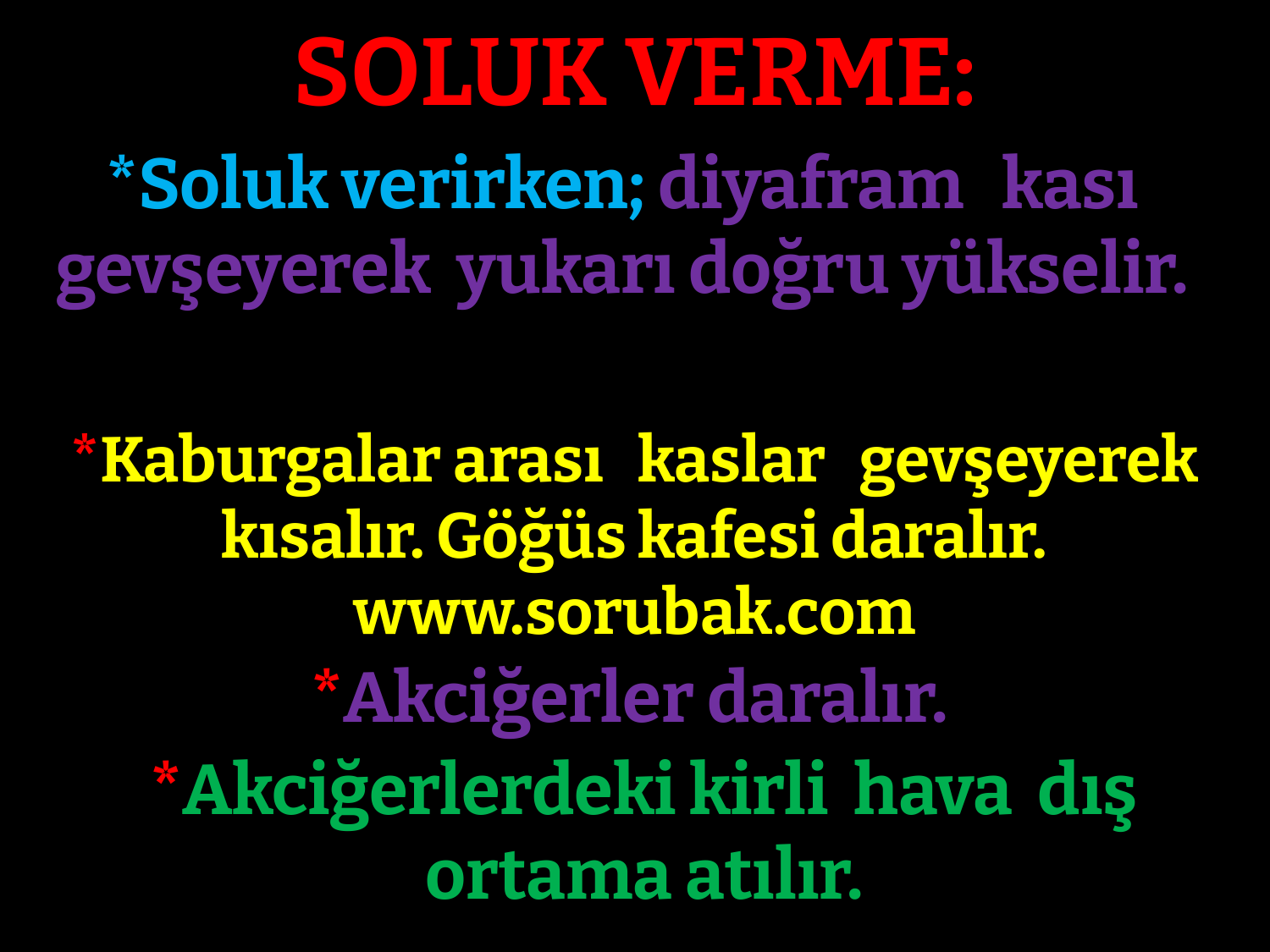

SOLUK VERME:
*Soluk verirken; diyafram   kası  gevşeyerek  yukarı doğru yükselir.
#
*Kaburgalar arası   kaslar   gevşeyerek kısalır. Göğüs kafesi daralır. www.sorubak.com
*Akciğerler daralır.

*Akciğerlerdeki kirli  hava  dış ortama atılır.